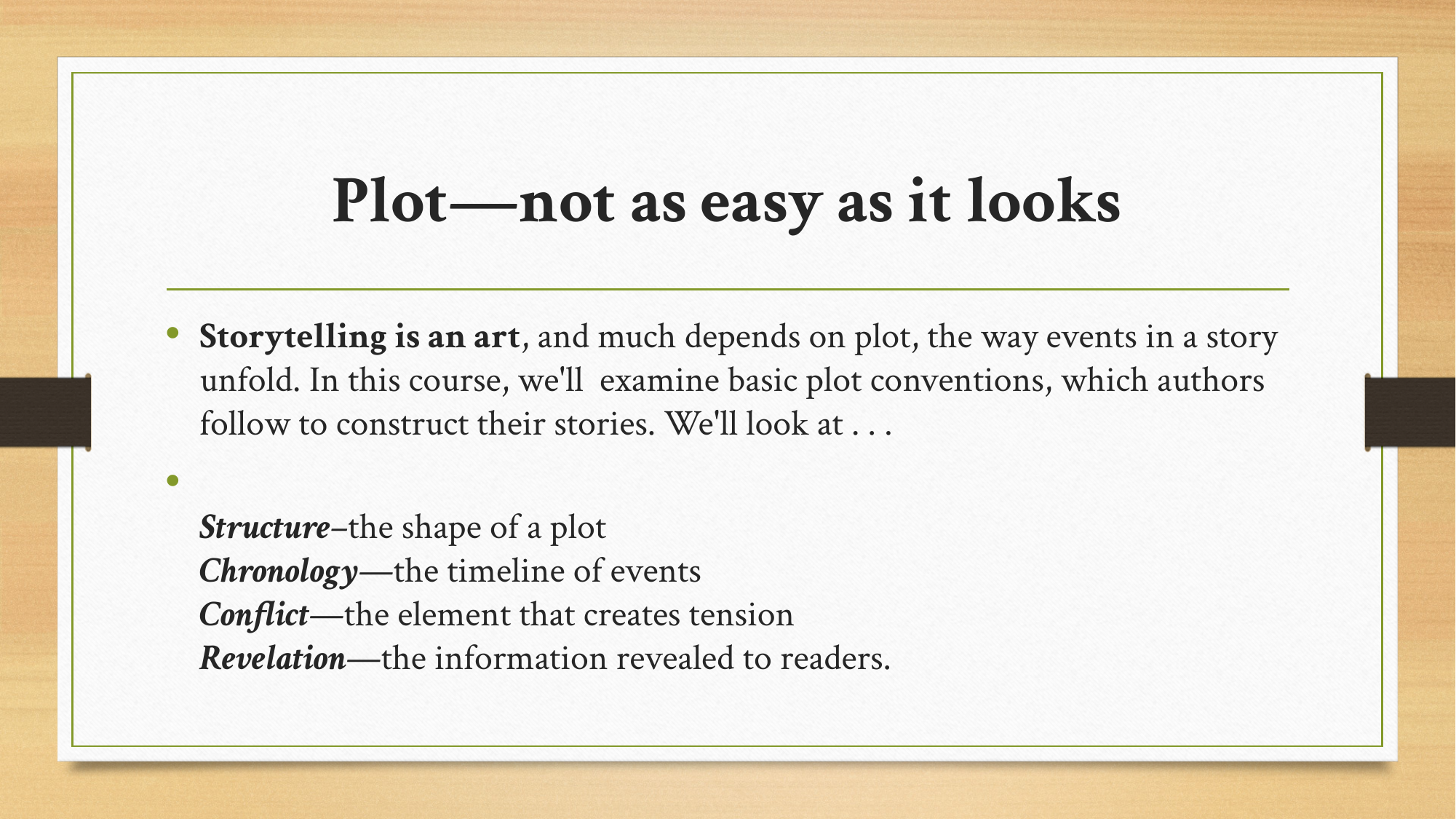

# Plot—not as easy as it looks
Storytelling is an art, and much depends on plot, the way events in a story unfold. In this course, we'll  examine basic plot conventions, which authors follow to construct their stories. We'll look at . . .
Structure–the shape of a plot
Chronology—the timeline of events
Conflict—the element that creates tension
Revelation—the information revealed to readers.